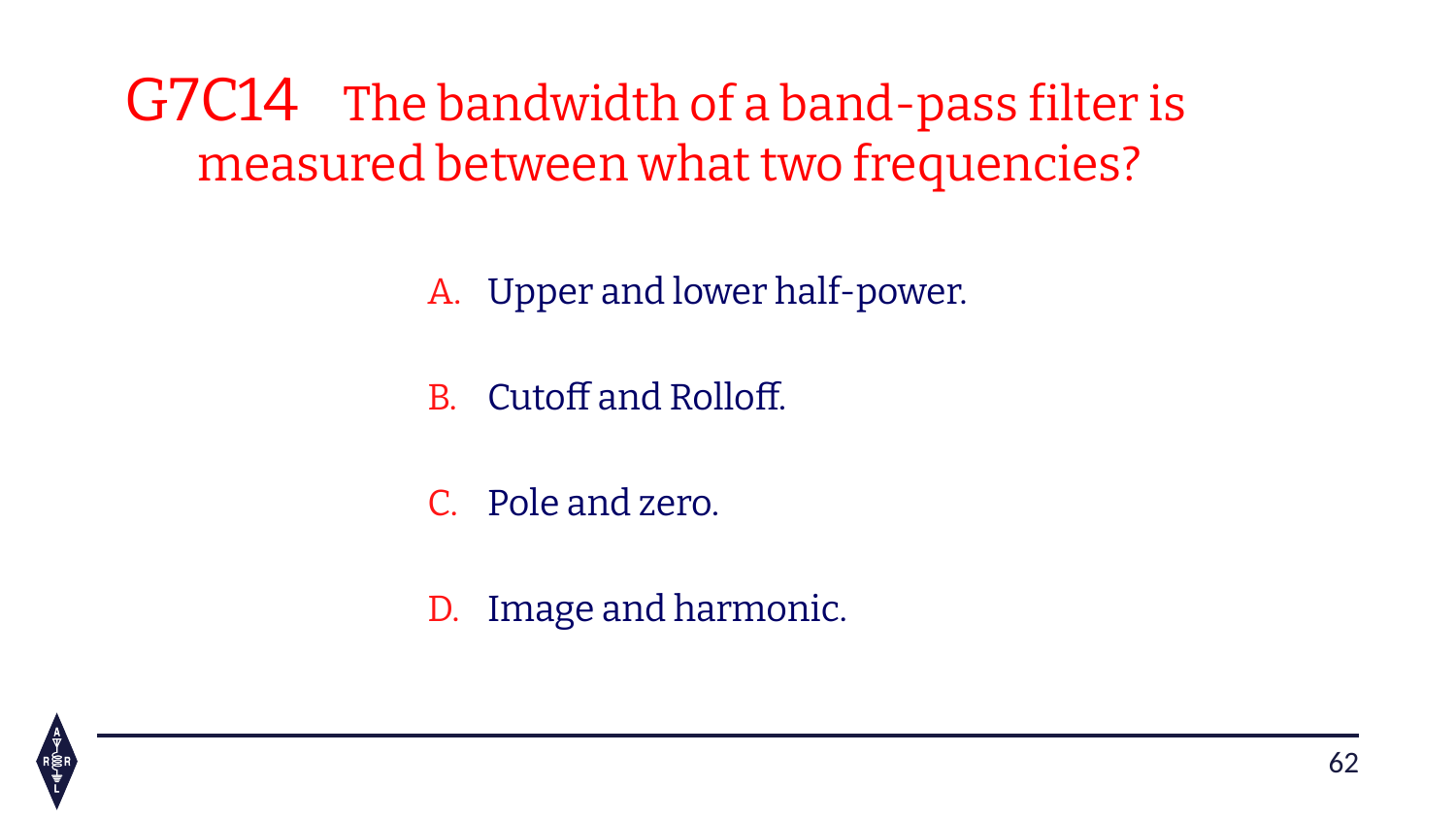

G7C14 	The bandwidth of a band-pass filter is 			measured between what two frequencies?
Upper and lower half-power.

Cutoff and Rolloff.

Pole and zero.

Image and harmonic.

62